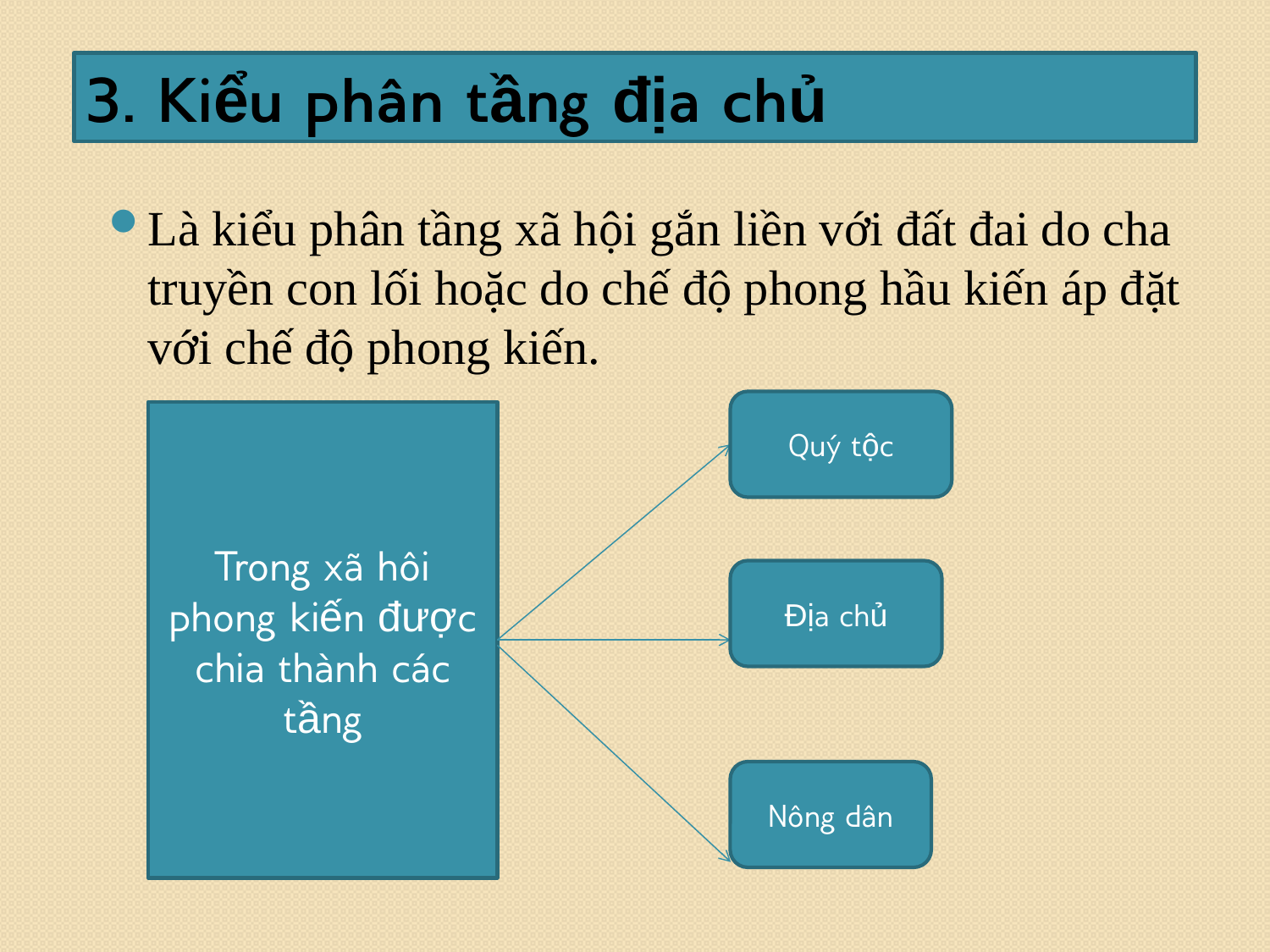

3. Kiểu phân tầng địa chủ
Là kiểu phân tầng xã hội gắn liền với đất đai do cha truyền con lối hoặc do chế độ phong hầu kiến áp đặt với chế độ phong kiến.

Quý tộc
Trong xã hôi phong kiến được chia thành các tầng
Địa chủ
Nông dân